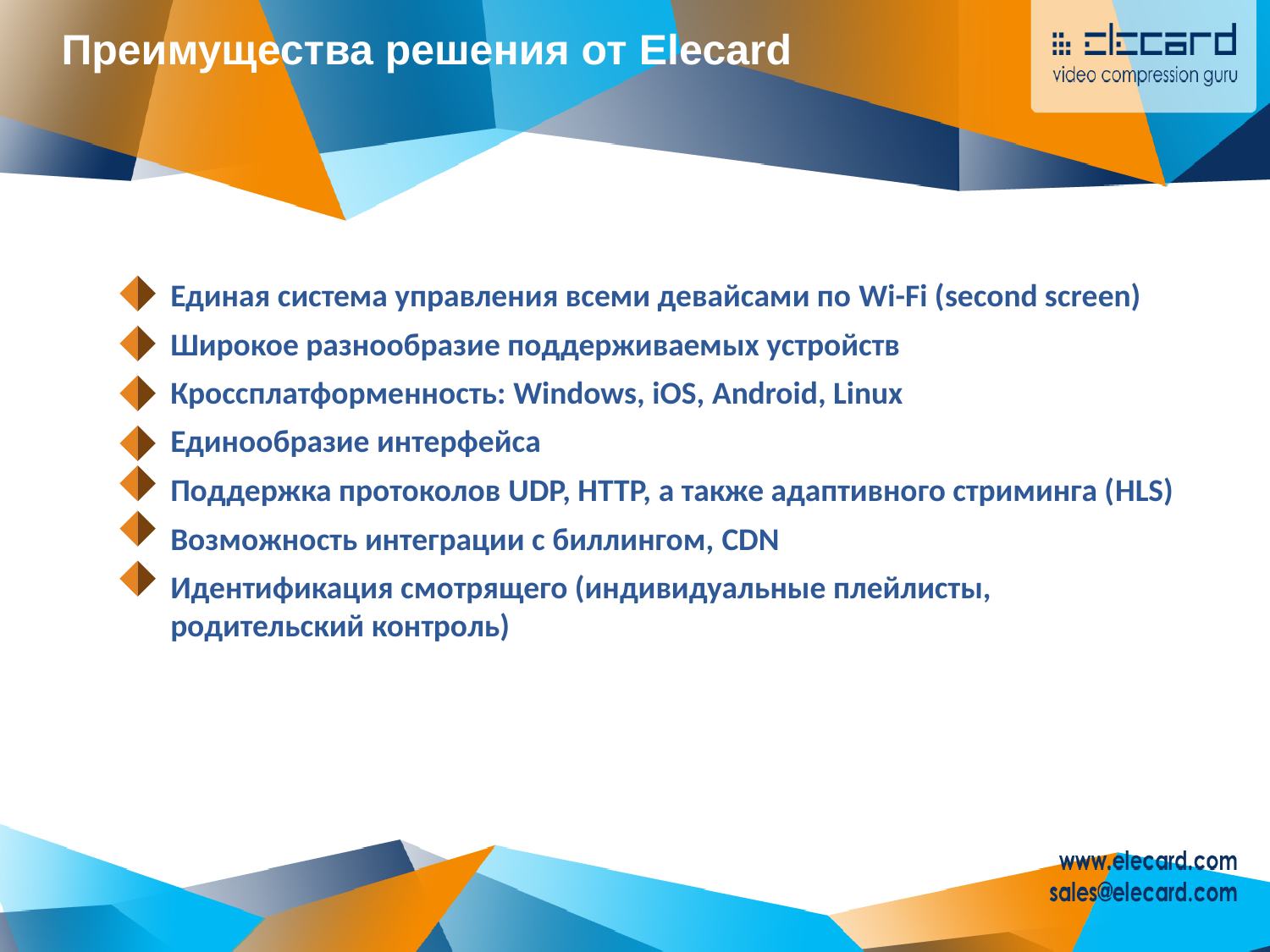

Преимущества решения от Elecard
Единая система управления всеми девайсами по Wi-Fi (second screen)
Широкое разнообразие поддерживаемых устройств
Кроссплатформенность: Windows, iOS, Android, Linux
Единообразие интерфейса
Поддержка протоколов UDP, HTTP, а также адаптивного стриминга (HLS)
Возможность интеграции с биллингом, CDN
Идентификация смотрящего (индивидуальные плейлисты, родительский контроль)